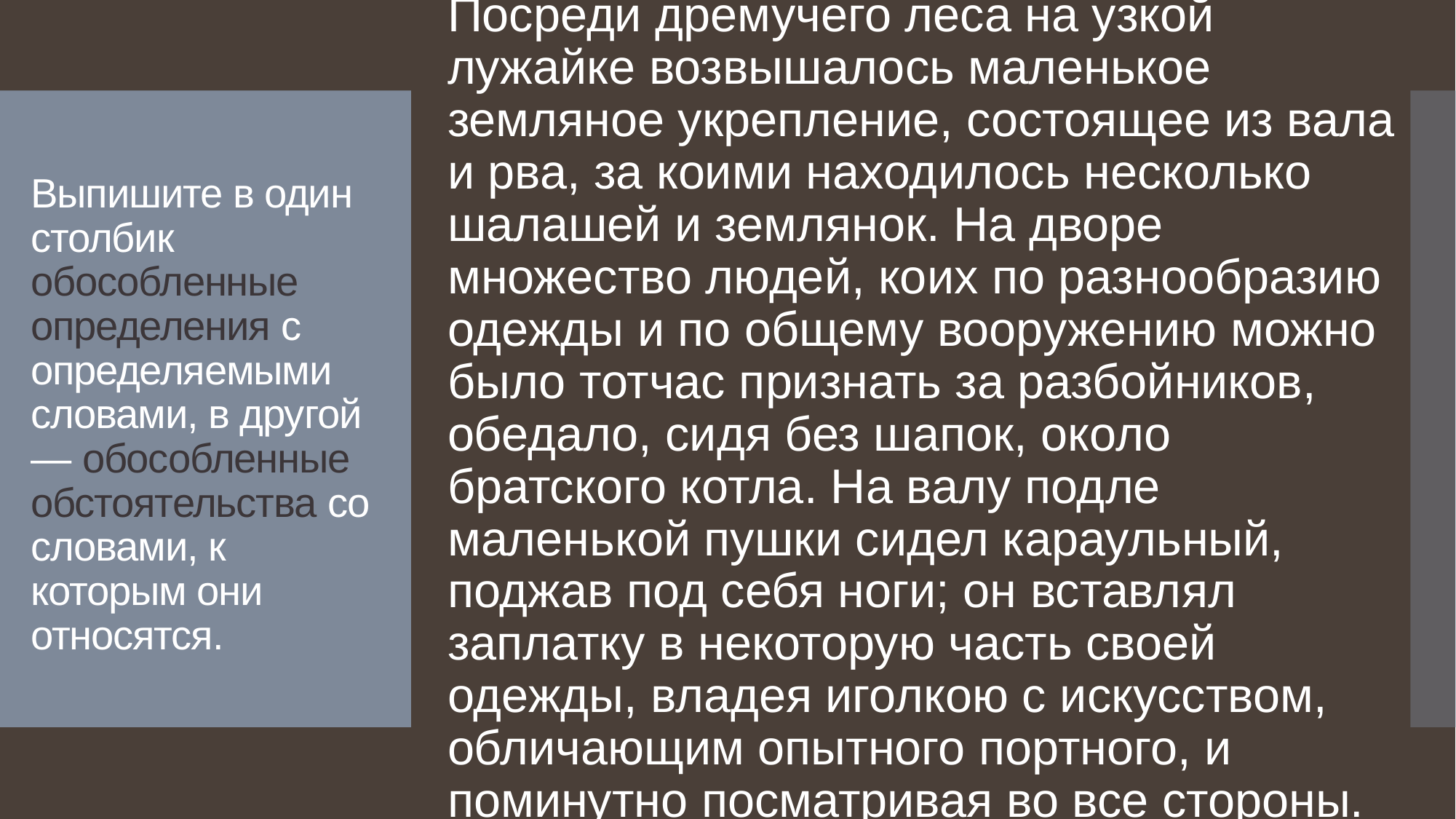

Посреди дремучего леса на узкой лужайке возвышалось маленькое земляное укрепление, состоящее из вала и рва, за коими находилось несколько шалашей и землянок. На дворе множество людей, коих по разнообразию одежды и по общему вооружению можно было тотчас признать за разбойников, обедало, сидя без шапок, около братского котла. На валу подле маленькой пушки сидел караульный, поджав под себя ноги; он вставлял заплатку в некоторую часть своей одежды, владея иголкою с искусством, обличающим опытного портного, и поминутно посматривая во все стороны.
# Выпишите в один столбик обособленные определения с определяемыми словами, в другой — обособленные обстоятельства со словами, к которым они относятся.